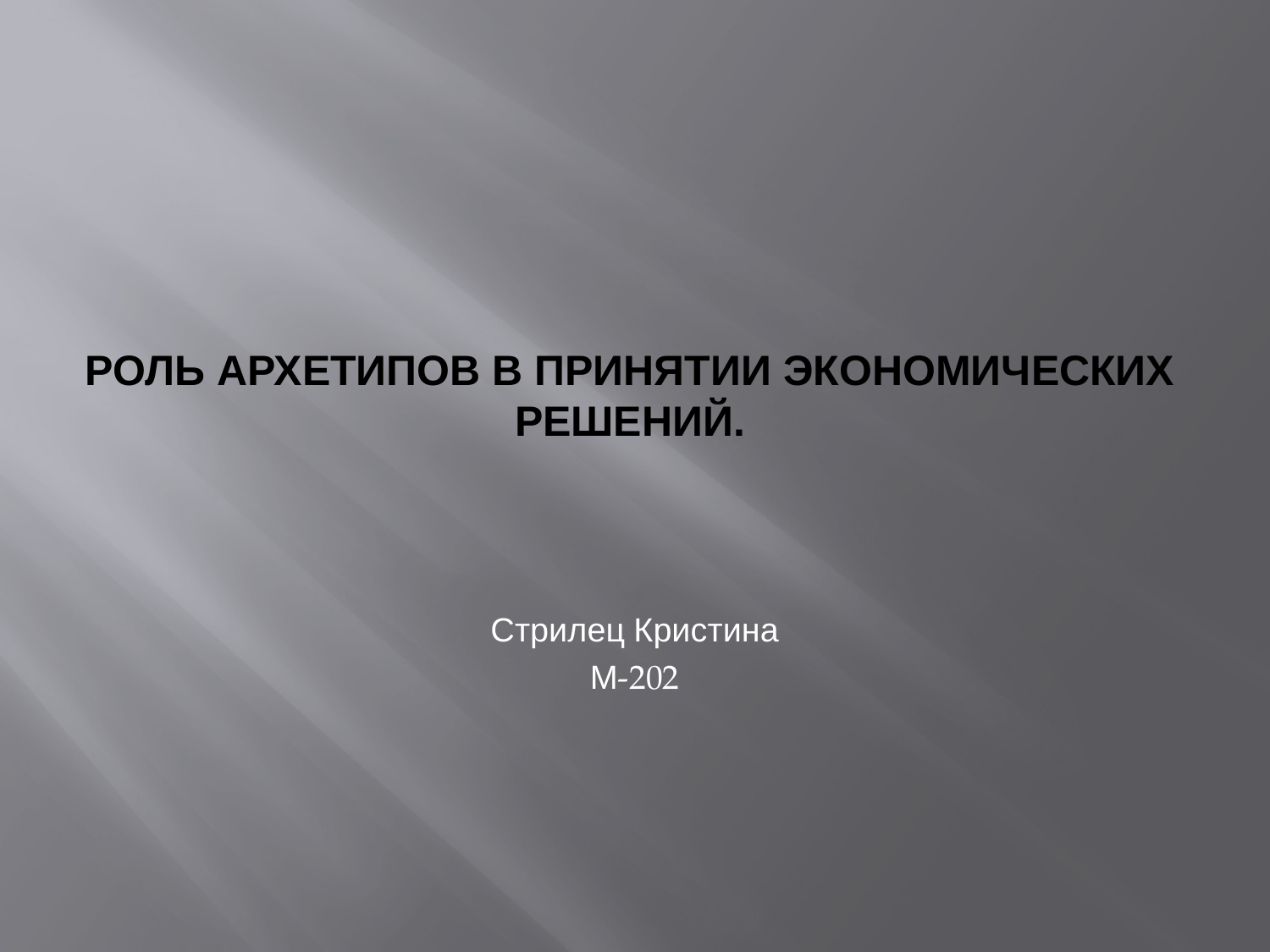

# Роль архетипов в принятии экономических решений.

Стрилец Кристина
М-202